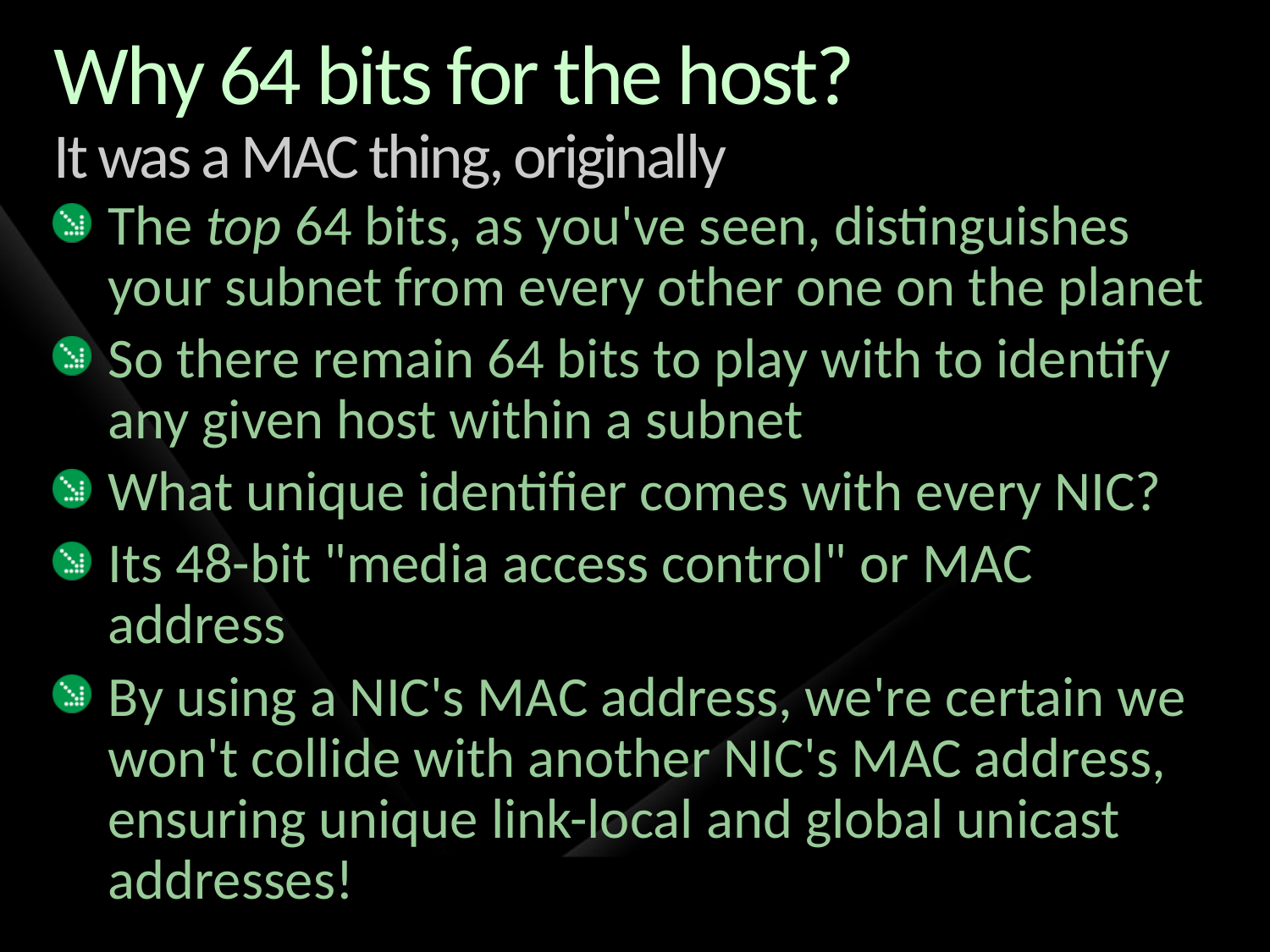

# Why 64 bits for the host? It was a MAC thing, originally
The top 64 bits, as you've seen, distinguishes your subnet from every other one on the planet
So there remain 64 bits to play with to identify any given host within a subnet
What unique identifier comes with every NIC?
Its 48-bit "media access control" or MAC address
By using a NIC's MAC address, we're certain we won't collide with another NIC's MAC address, ensuring unique link-local and global unicast addresses!